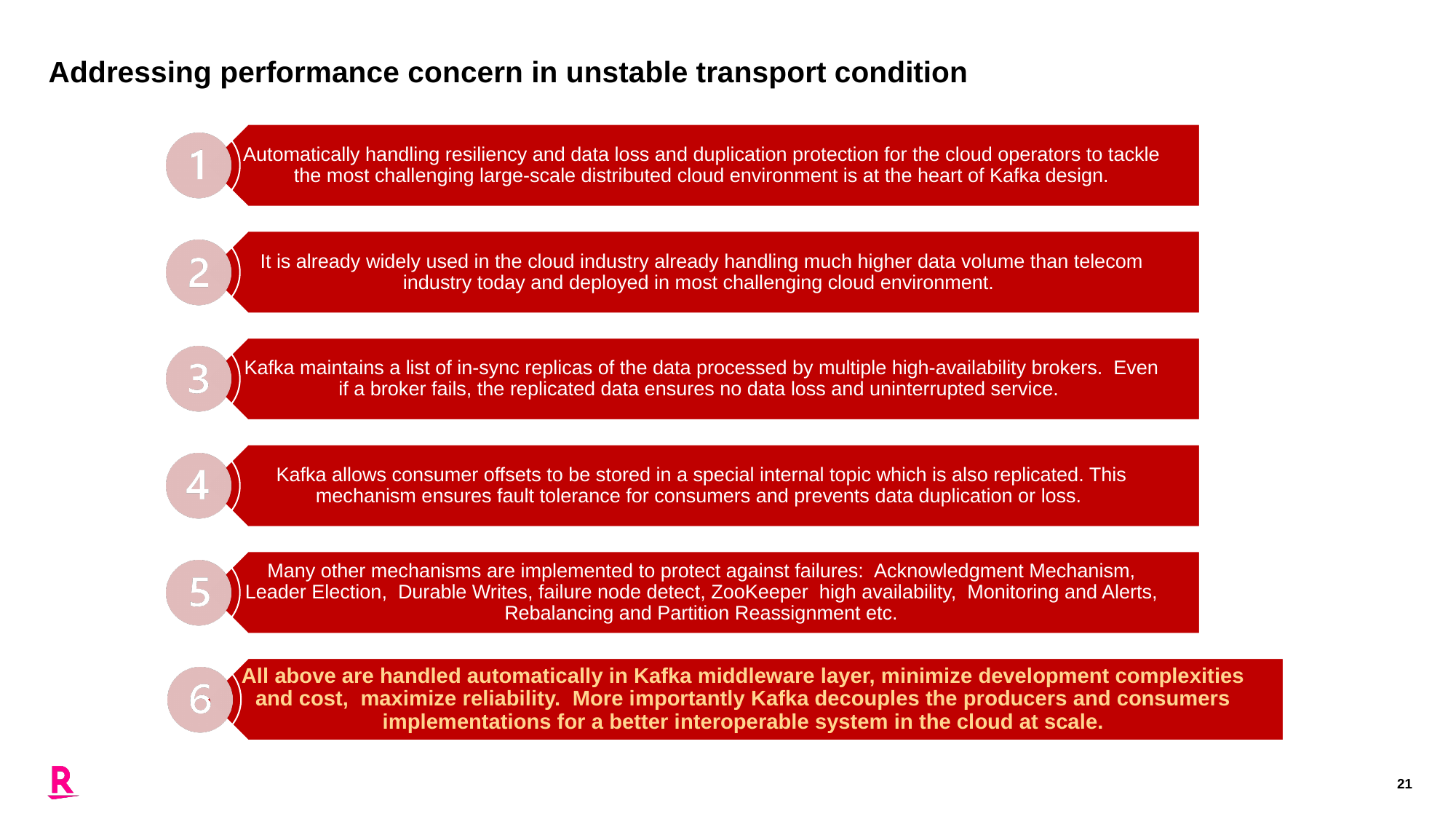

# Addressing performance concern in unstable transport condition
Automatically handling resiliency and data loss and duplication protection for the cloud operators to tackle the most challenging large-scale distributed cloud environment is at the heart of Kafka design.
It is already widely used in the cloud industry already handling much higher data volume than telecom industry today and deployed in most challenging cloud environment.
Kafka maintains a list of in-sync replicas of the data processed by multiple high-availability brokers.  Even if a broker fails, the replicated data ensures no data loss and uninterrupted service.
Kafka allows consumer offsets to be stored in a special internal topic which is also replicated. This mechanism ensures fault tolerance for consumers and prevents data duplication or loss.
Many other mechanisms are implemented to protect against failures:  Acknowledgment Mechanism, Leader Election,  Durable Writes, failure node detect, ZooKeeper  high availability,  Monitoring and Alerts, Rebalancing and Partition Reassignment etc.
All above are handled automatically in Kafka middleware layer, minimize development complexities and cost,  maximize reliability.  More importantly Kafka decouples the producers and consumers implementations for a better interoperable system in the cloud at scale.